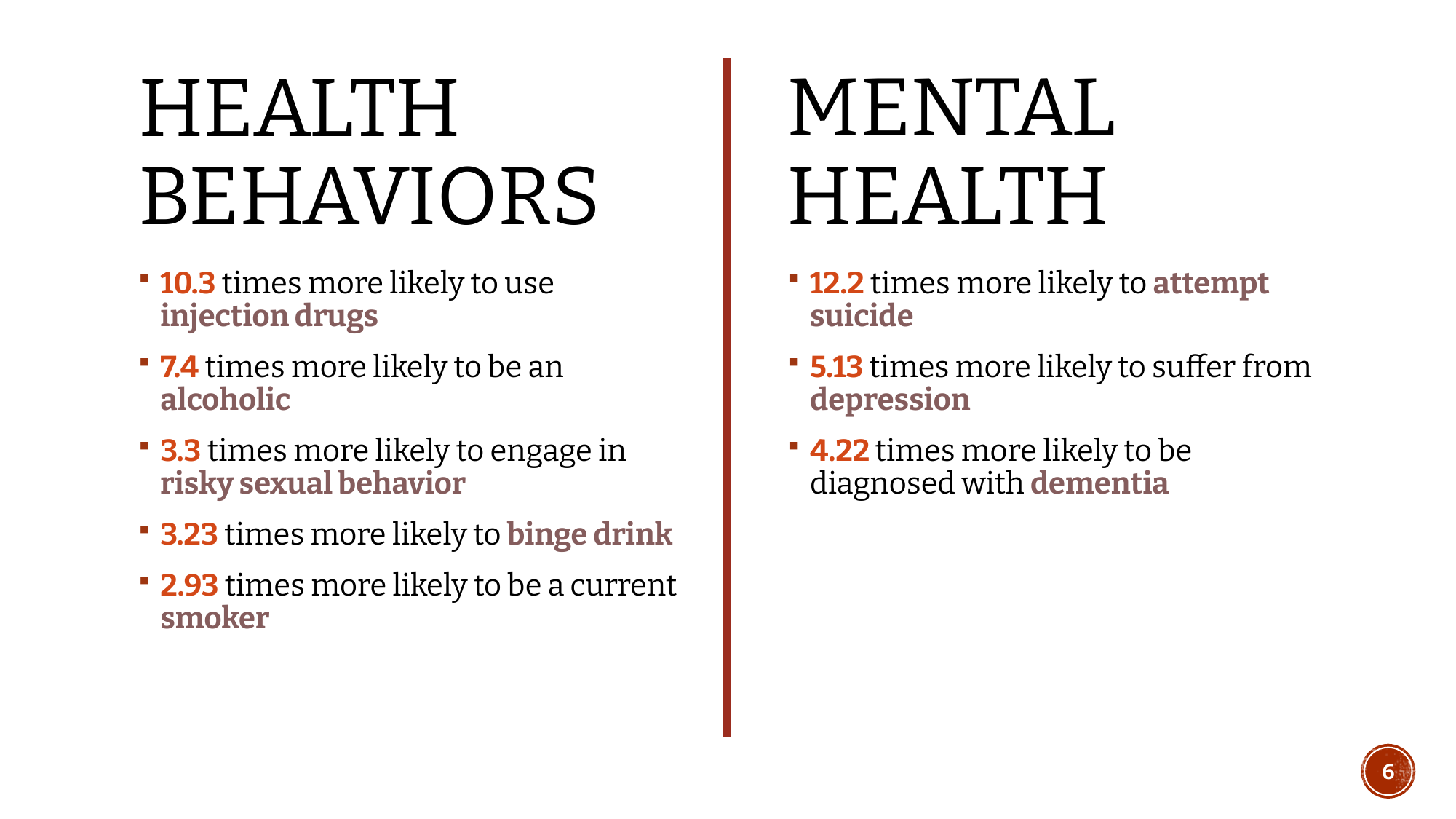

Mental health
# health behaviors
10.3 times more likely to use injection drugs
7.4 times more likely to be an alcoholic
3.3 times more likely to engage in risky sexual behavior
3.23 times more likely to binge drink
2.93 times more likely to be a current smoker

12.2 times more likely to attempt suicide
5.13 times more likely to suffer from depression
4.22 times more likely to be diagnosed with dementia
6